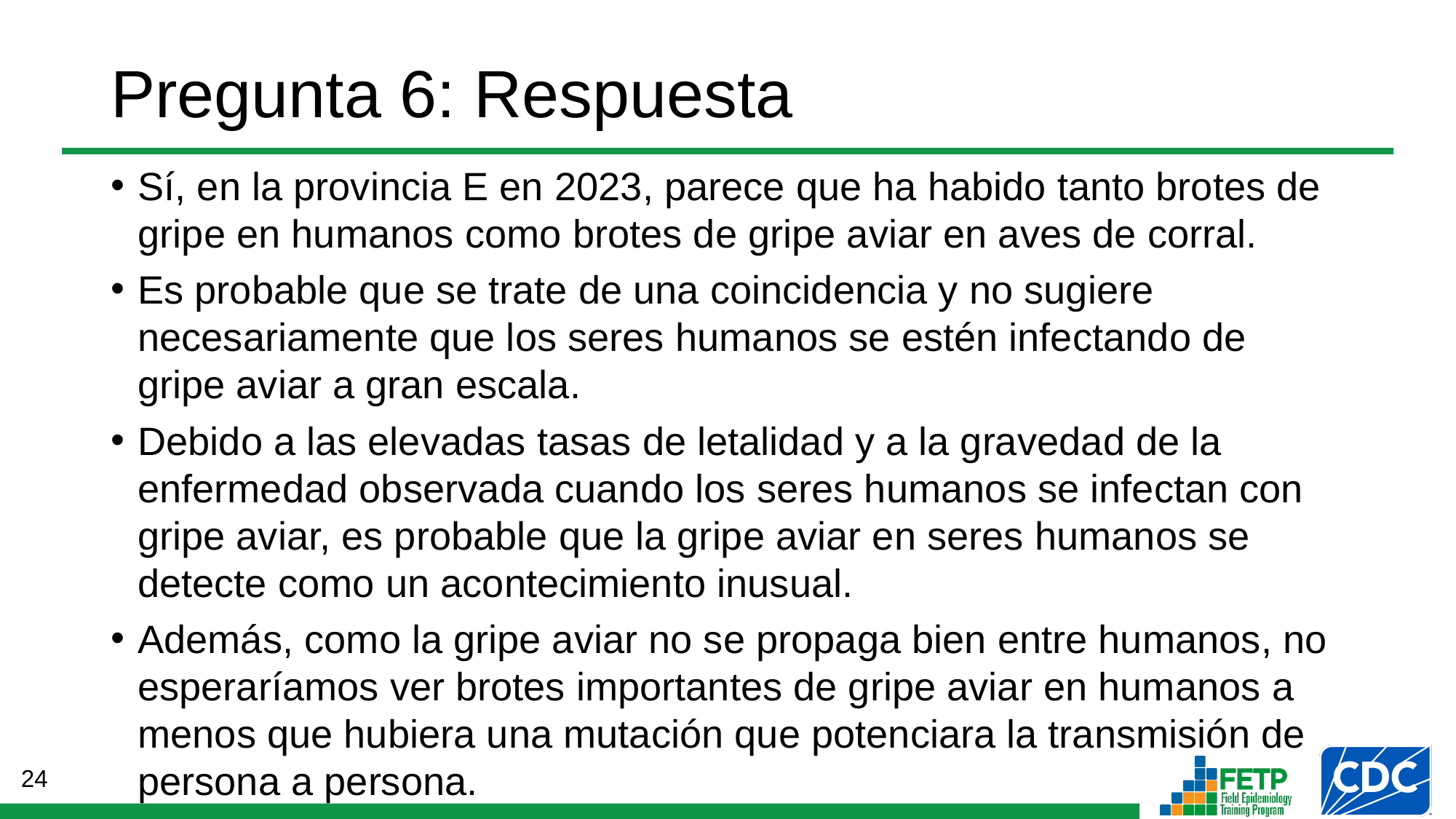

# Pregunta 6: Respuesta
Sí, en la provincia E en 2023, parece que ha habido tanto brotes de gripe en humanos como brotes de gripe aviar en aves de corral.
Es probable que se trate de una coincidencia y no sugiere necesariamente que los seres humanos se estén infectando de gripe aviar a gran escala.
Debido a las elevadas tasas de letalidad y a la gravedad de la enfermedad observada cuando los seres humanos se infectan con gripe aviar, es probable que la gripe aviar en seres humanos se detecte como un acontecimiento inusual.
Además, como la gripe aviar no se propaga bien entre humanos, no esperaríamos ver brotes importantes de gripe aviar en humanos a menos que hubiera una mutación que potenciara la transmisión de persona a persona.